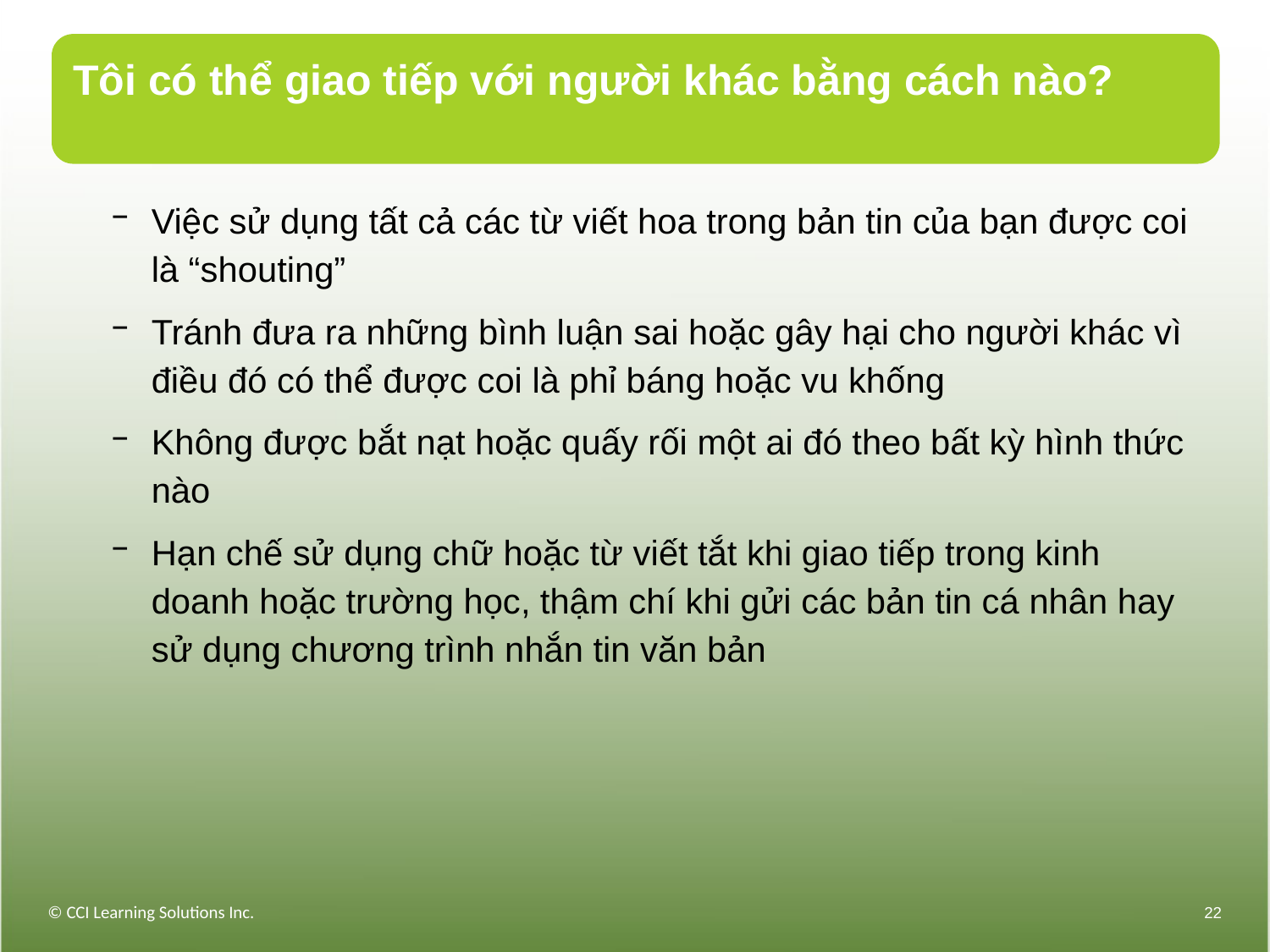

# Tôi có thể giao tiếp với người khác bằng cách nào?
Việc sử dụng tất cả các từ viết hoa trong bản tin của bạn được coi là “shouting”
Tránh đưa ra những bình luận sai hoặc gây hại cho người khác vì điều đó có thể được coi là phỉ báng hoặc vu khống
Không được bắt nạt hoặc quấy rối một ai đó theo bất kỳ hình thức nào
Hạn chế sử dụng chữ hoặc từ viết tắt khi giao tiếp trong kinh doanh hoặc trường học, thậm chí khi gửi các bản tin cá nhân hay sử dụng chương trình nhắn tin văn bản
© CCI Learning Solutions Inc.
22